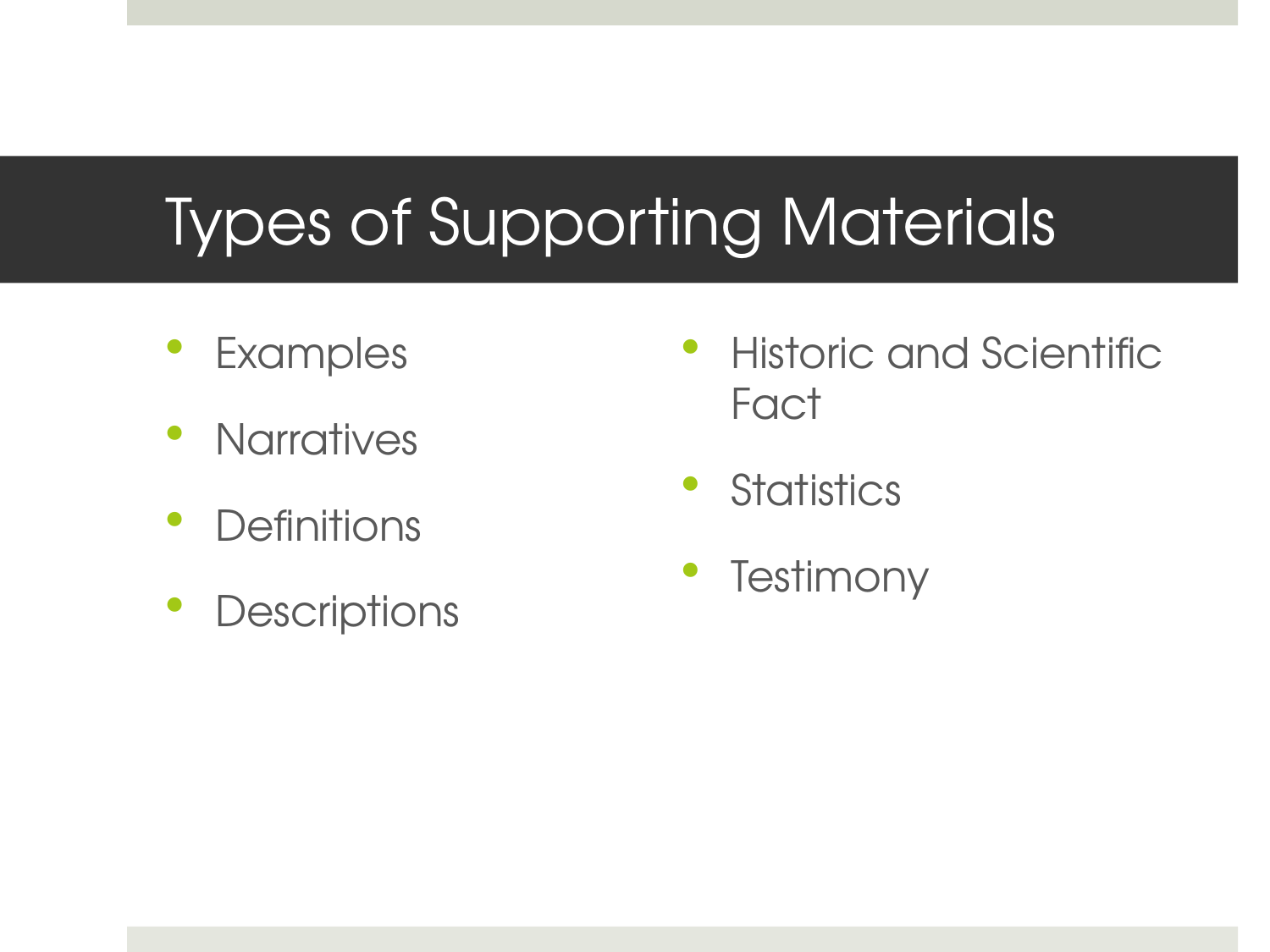

# Types of Supporting Materials
Examples
Narratives
Definitions
Descriptions

Historic and Scientific Fact
Statistics
Testimony